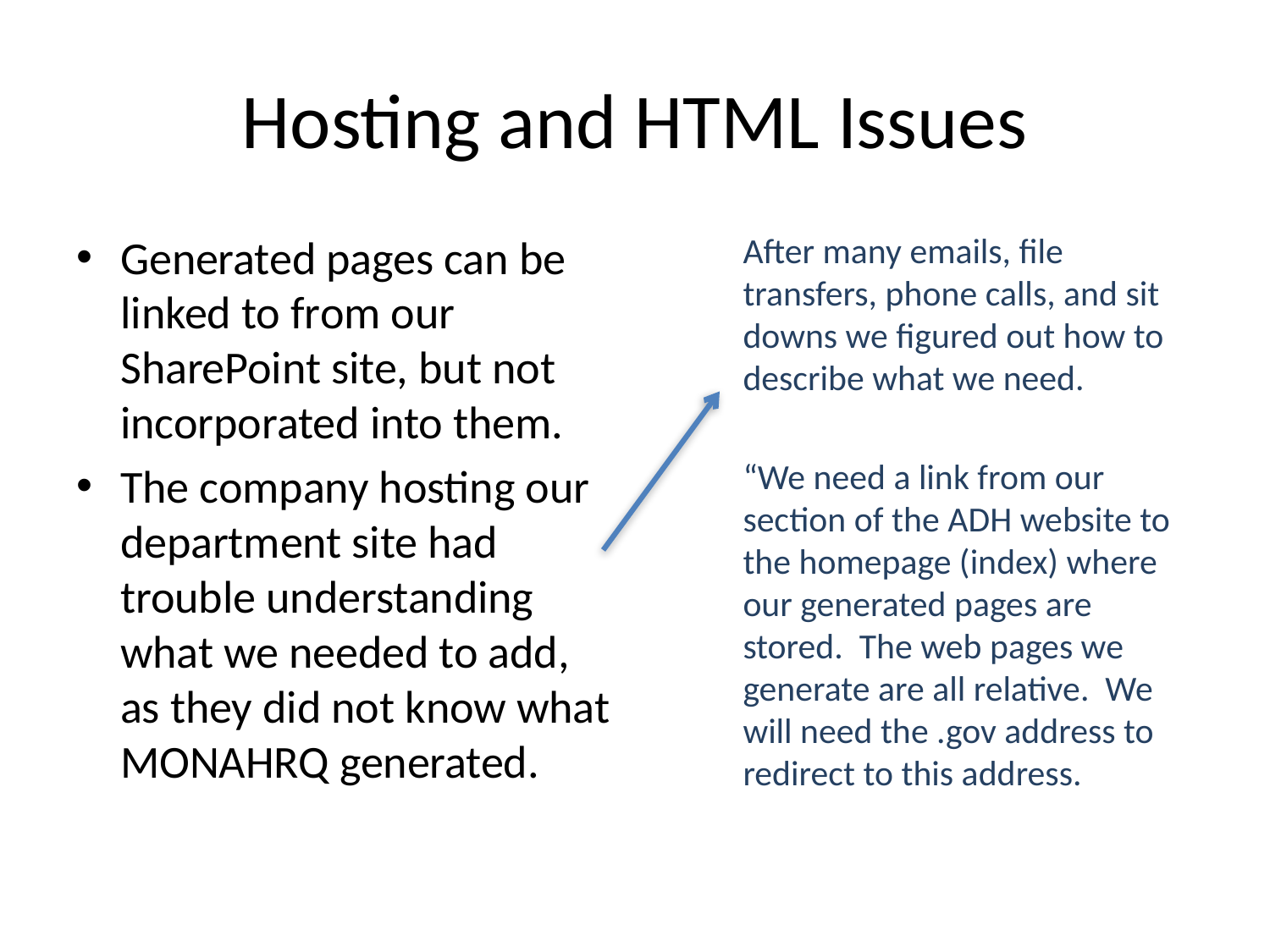

# Hosting and HTML Issues
Generated pages can be linked to from our SharePoint site, but not incorporated into them.
The company hosting our department site had trouble understanding what we needed to add, as they did not know what MONAHRQ generated.
After many emails, file transfers, phone calls, and sit downs we figured out how to describe what we need.

“We need a link from our section of the ADH website to the homepage (index) where our generated pages are stored.  The web pages we generate are all relative.  We will need the .gov address to redirect to this address.